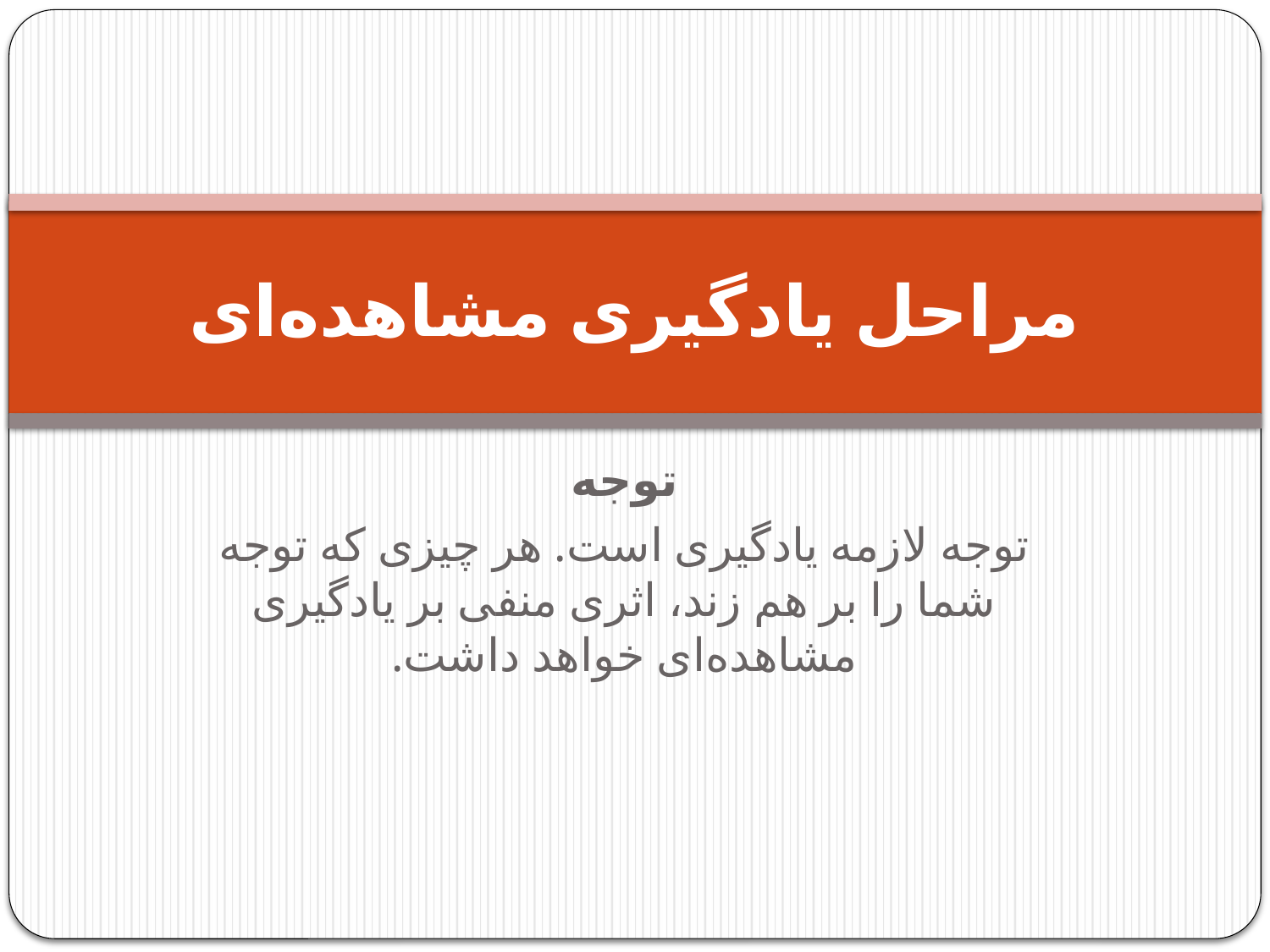

# مراحل یادگیری مشاهده‌ای
توجه
توجه لازمه یادگیری است. هر چیزی که توجه شما را بر هم زند، اثری منفی بر یادگیری مشاهده‌ای خواهد داشت.